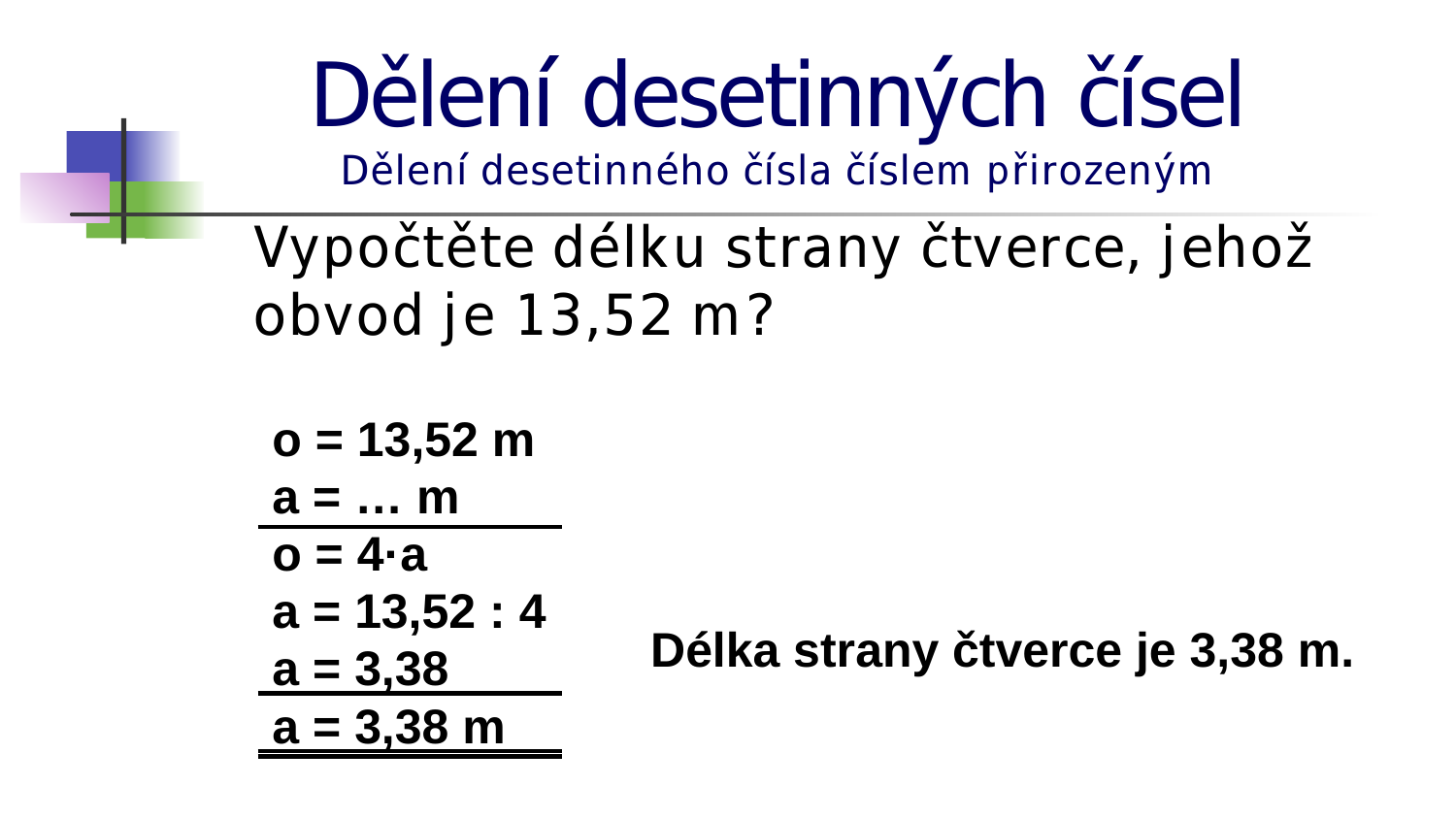

# Dělení desetinných čísel Dělení desetinného čísla číslem přirozeným
Vypočtěte délku strany čtverce, jehož obvod je 13,52 m?
o = 13,52 m
a = … m
o = 4·a
a = 13,52 : 4
Délka strany čtverce je 3,38 m.
a = 3,38
a = 3,38 m